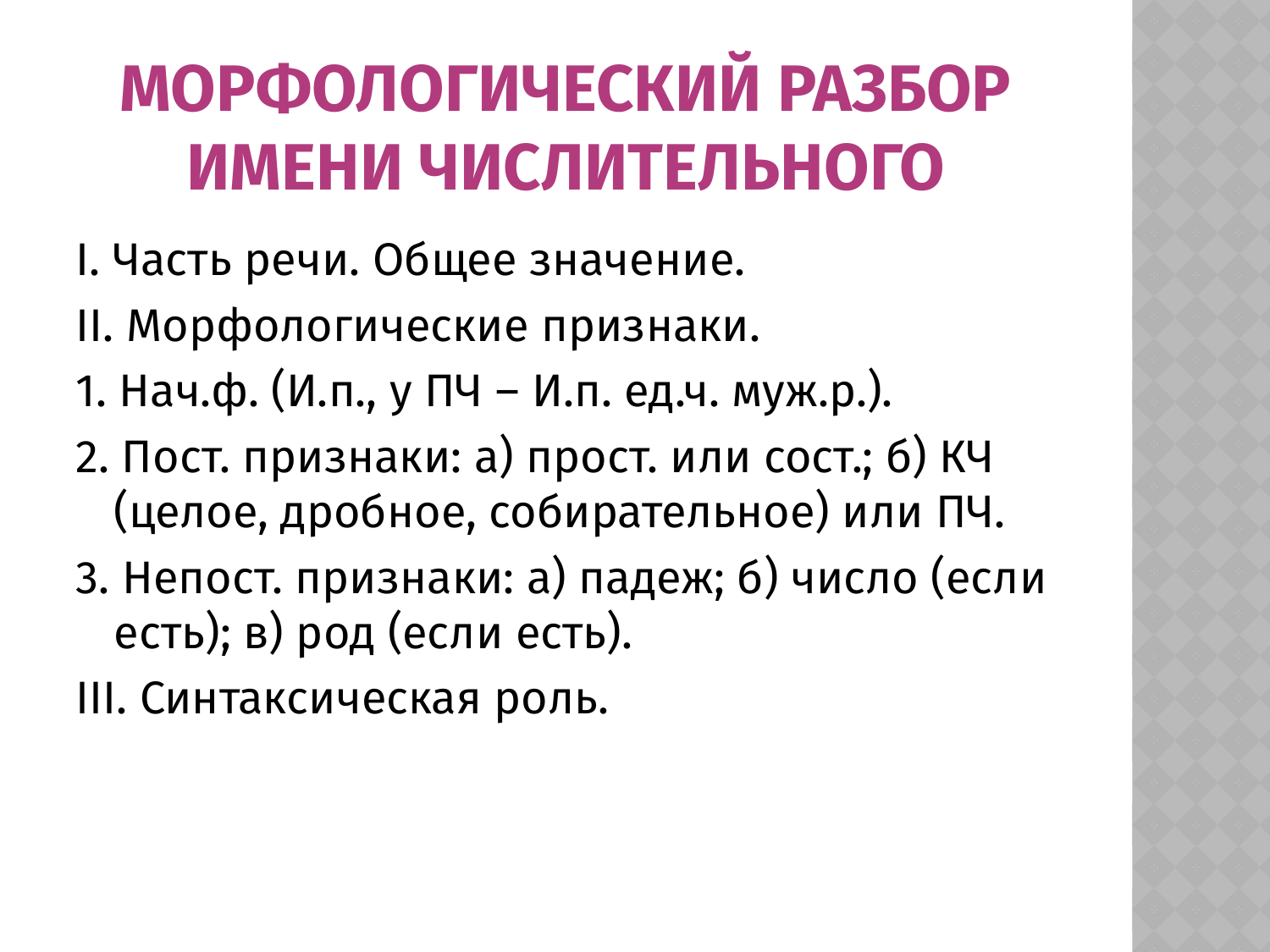

# Морфологический разбор имени числительного
I. Часть речи. Общее значение.
II. Морфологические признаки.
1. Нач.ф. (И.п., у ПЧ – И.п. ед.ч. муж.р.).
2. Пост. признаки: а) прост. или сост.; б) КЧ (целое, дробное, собирательное) или ПЧ.
3. Непост. признаки: а) падеж; б) число (если есть); в) род (если есть).
III. Синтаксическая роль.